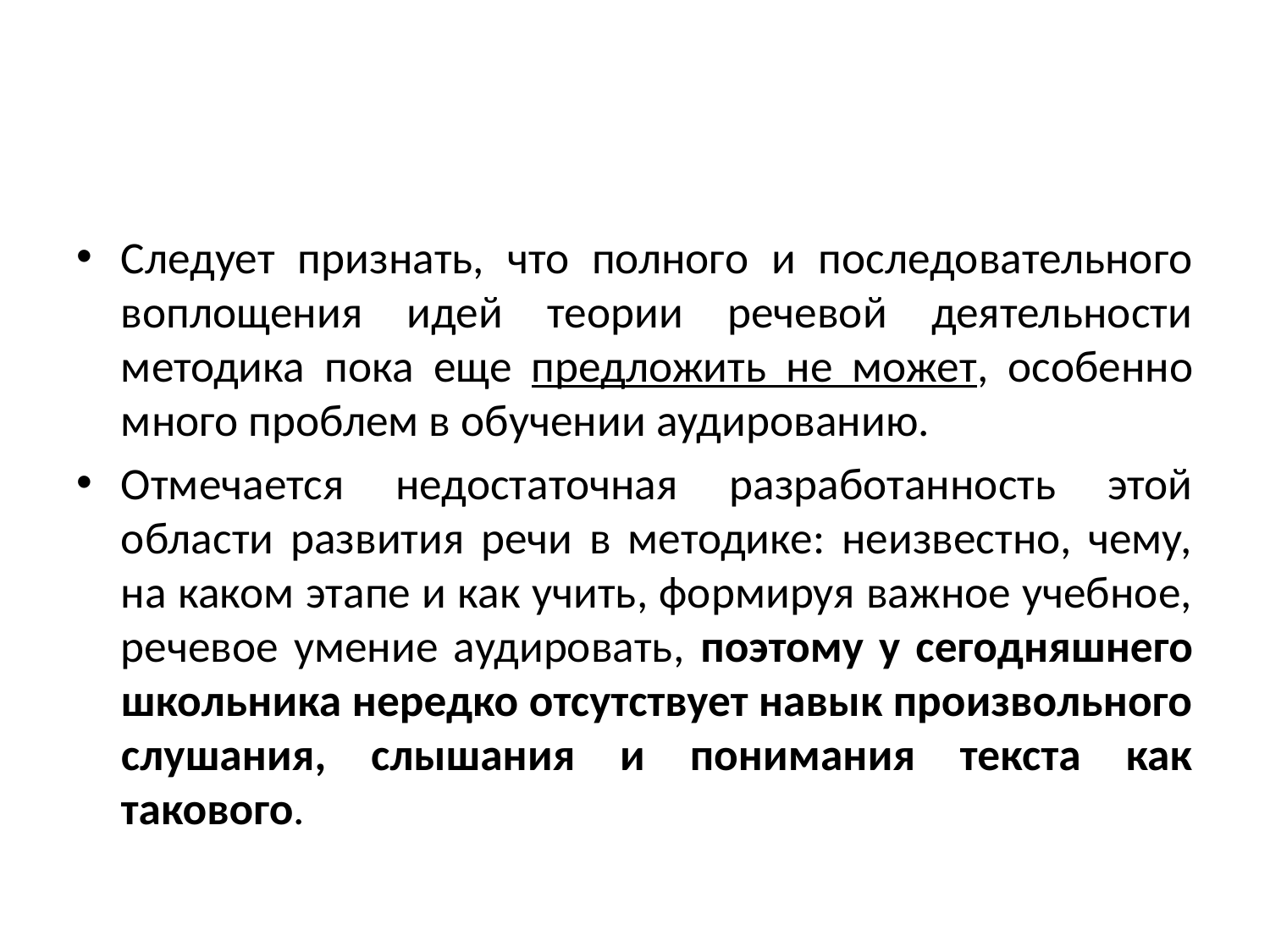

#
Следует признать, что полного и последовательного воплощения идей теории речевой деятельности методика пока еще предложить не может, особенно много проблем в обучении аудированию.
Отмечается недостаточная разработанность этой области развития речи в методике: неизвестно, чему, на каком этапе и как учить, формируя важное учебное, речевое умение аудировать, поэтому у сегодняшнего школьника нередко отсутствует навык произвольного слушания, слышания и понимания текста как такового.